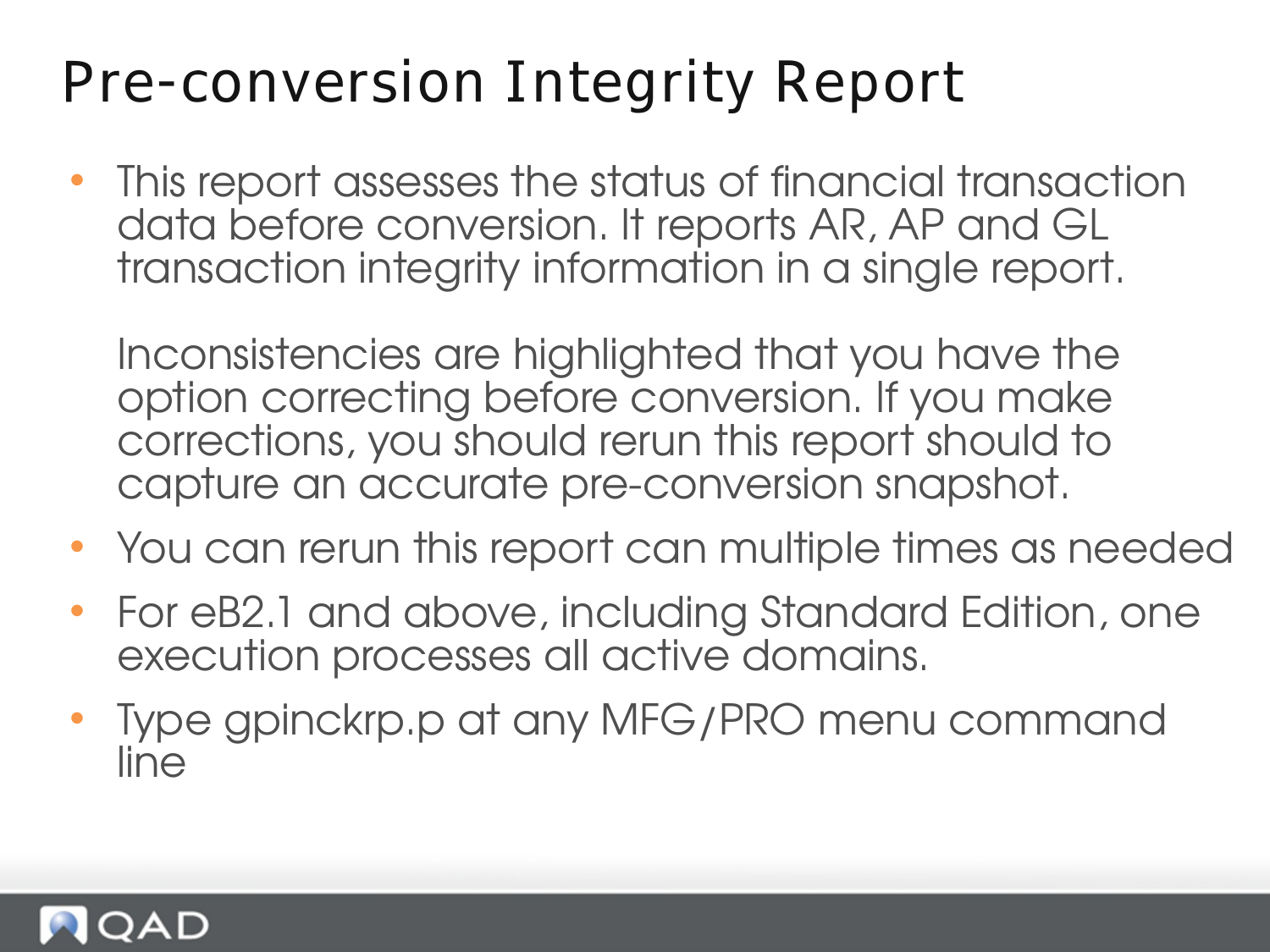

Pre-conversion Integrity Report
This report assesses the status of financial transaction data before conversion. It reports AR, AP and GL transaction integrity information in a single report.
Inconsistencies are highlighted that you have the option correcting before conversion. If you make corrections, you should rerun this report should to capture an accurate pre-conversion snapshot.
You can rerun this report can multiple times as needed
For eB2.1 and above, including Standard Edition, one execution processes all active domains.
Type gpinckrp.p at any MFG/PRO menu command line